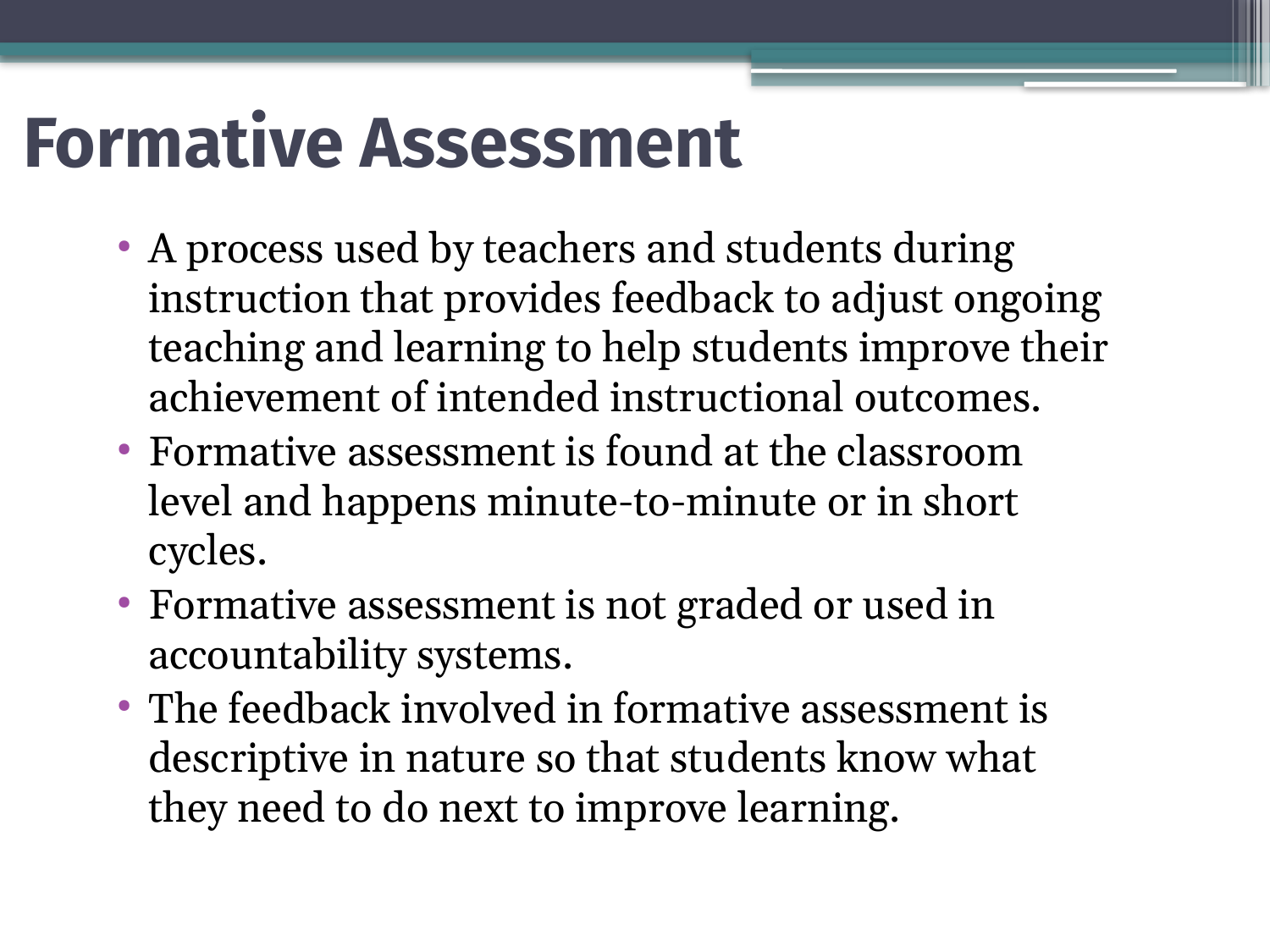

# Formative Assessment
A process used by teachers and students during instruction that provides feedback to adjust ongoing teaching and learning to help students improve their achievement of intended instructional outcomes.
Formative assessment is found at the classroom level and happens minute-to-minute or in short cycles.
Formative assessment is not graded or used in accountability systems.
The feedback involved in formative assessment is descriptive in nature so that students know what they need to do next to improve learning.